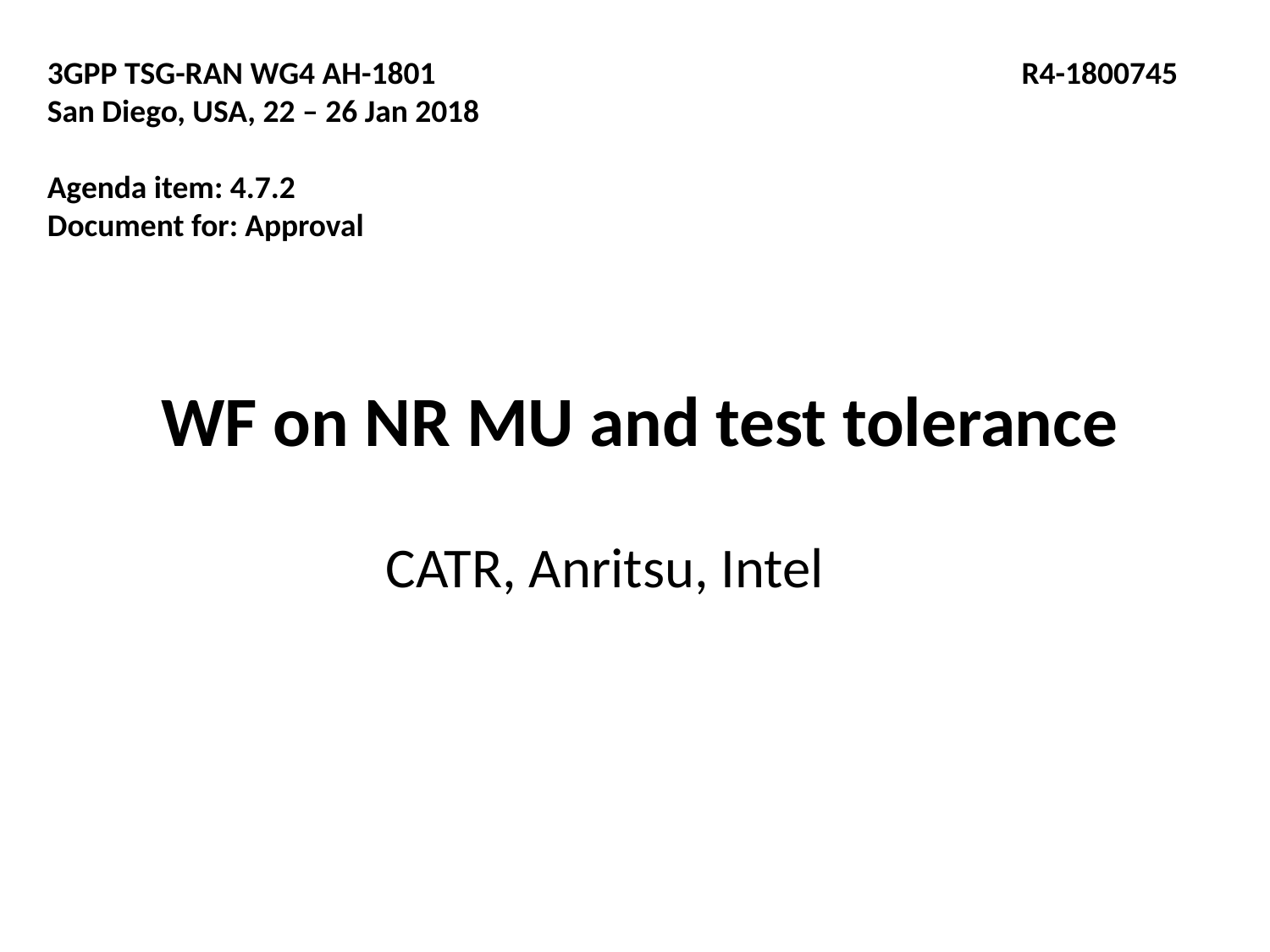

3GPP TSG-RAN WG4 AH-1801	                                                                 R4-1800745
San Diego, USA, 22 – 26 Jan 2018

Agenda item: 4.7.2
Document for: Approval

# WF on NR MU and test tolerance
CATR, Anritsu, Intel